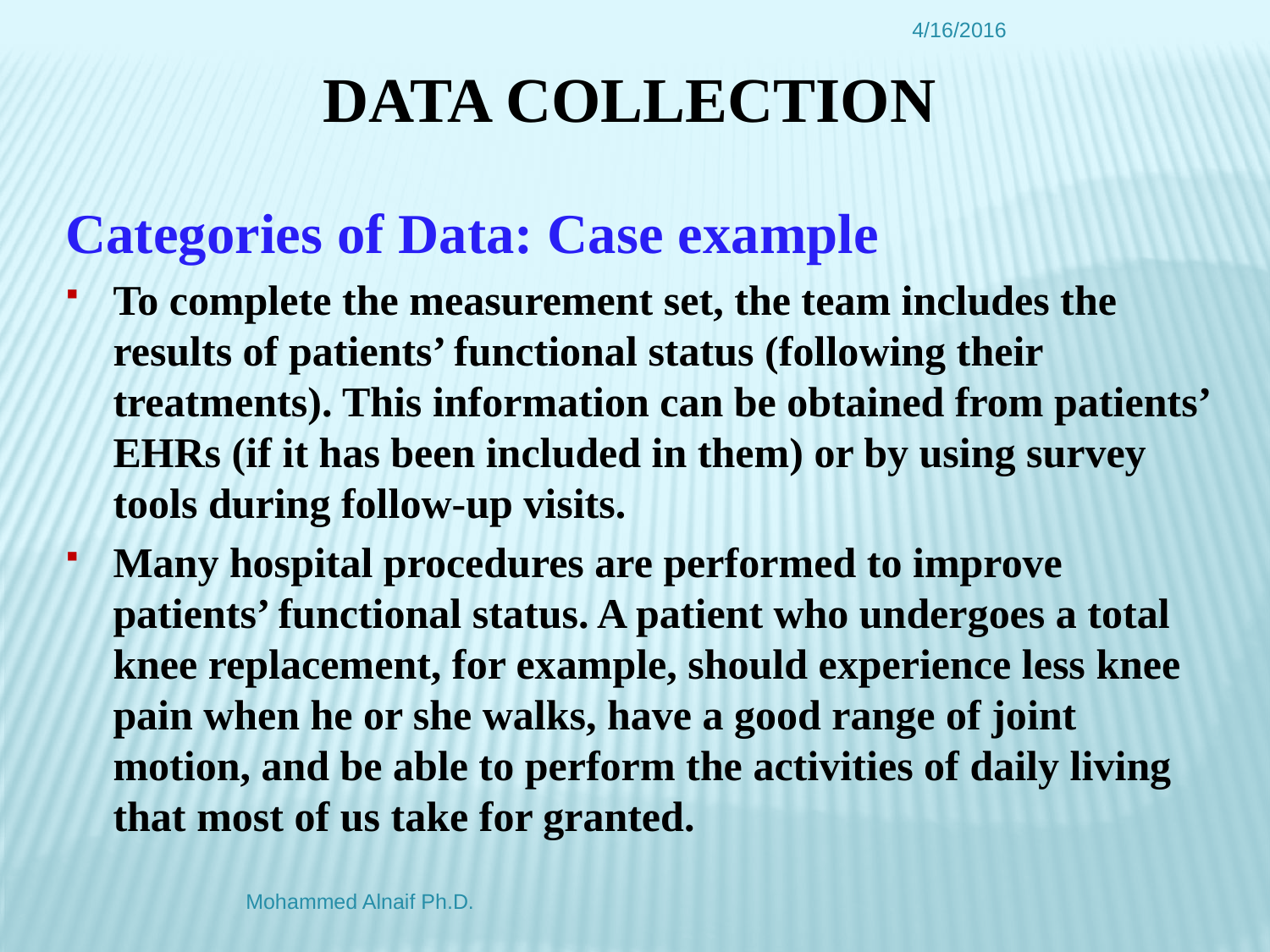

4/16/2016
# Data Collection
Categories of Data: Case example
To complete the measurement set, the team includes the results of patients’ functional status (following their treatments). This information can be obtained from patients’ EHRs (if it has been included in them) or by using survey tools during follow-up visits.
Many hospital procedures are performed to improve patients’ functional status. A patient who undergoes a total knee replacement, for example, should experience less knee pain when he or she walks, have a good range of joint motion, and be able to perform the activities of daily living that most of us take for granted.
Mohammed Alnaif Ph.D.
10